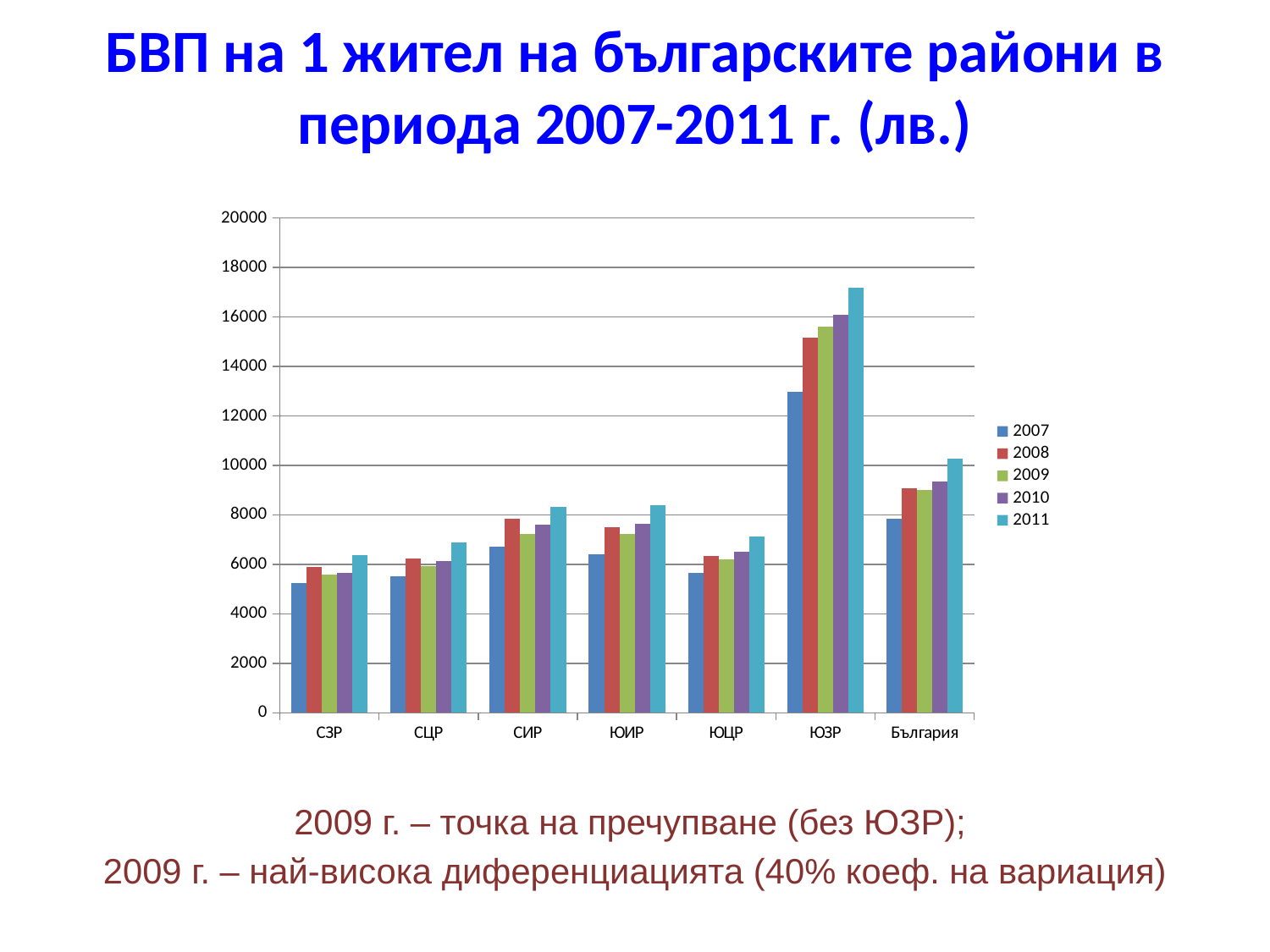

# БВП на 1 жител на българските райони в периода 2007-2011 г. (лв.)

### Chart

| Category | 2007 | 2008 | 2009 | 2010 | 2011 |
|---|---|---|---|---|---|
| СЗР | 5233.0 | 5897.0 | 5576.0 | 5652.0 | 6387.0 |
| СЦР | 5528.0 | 6249.0 | 5942.0 | 6139.0 | 6872.0 |
| СИР | 6710.0 | 7836.0 | 7231.0 | 7612.0 | 8312.0 |
| ЮИР | 6398.0 | 7513.0 | 7238.0 | 7625.0 | 8396.0 |
| ЮЦР | 5640.0 | 6340.0 | 6217.0 | 6525.0 | 7122.0 |
| ЮЗР | 12991.0 | 15161.0 | 15610.0 | 16078.0 | 17181.0 |
| България | 7857.0 | 9090.0 | 9007.0 | 9359.0 | 10278.0 |
2009 г. – точка на пречупване (без ЮЗР);
2009 г. – най-висока диференциацията (40% коеф. на вариация)